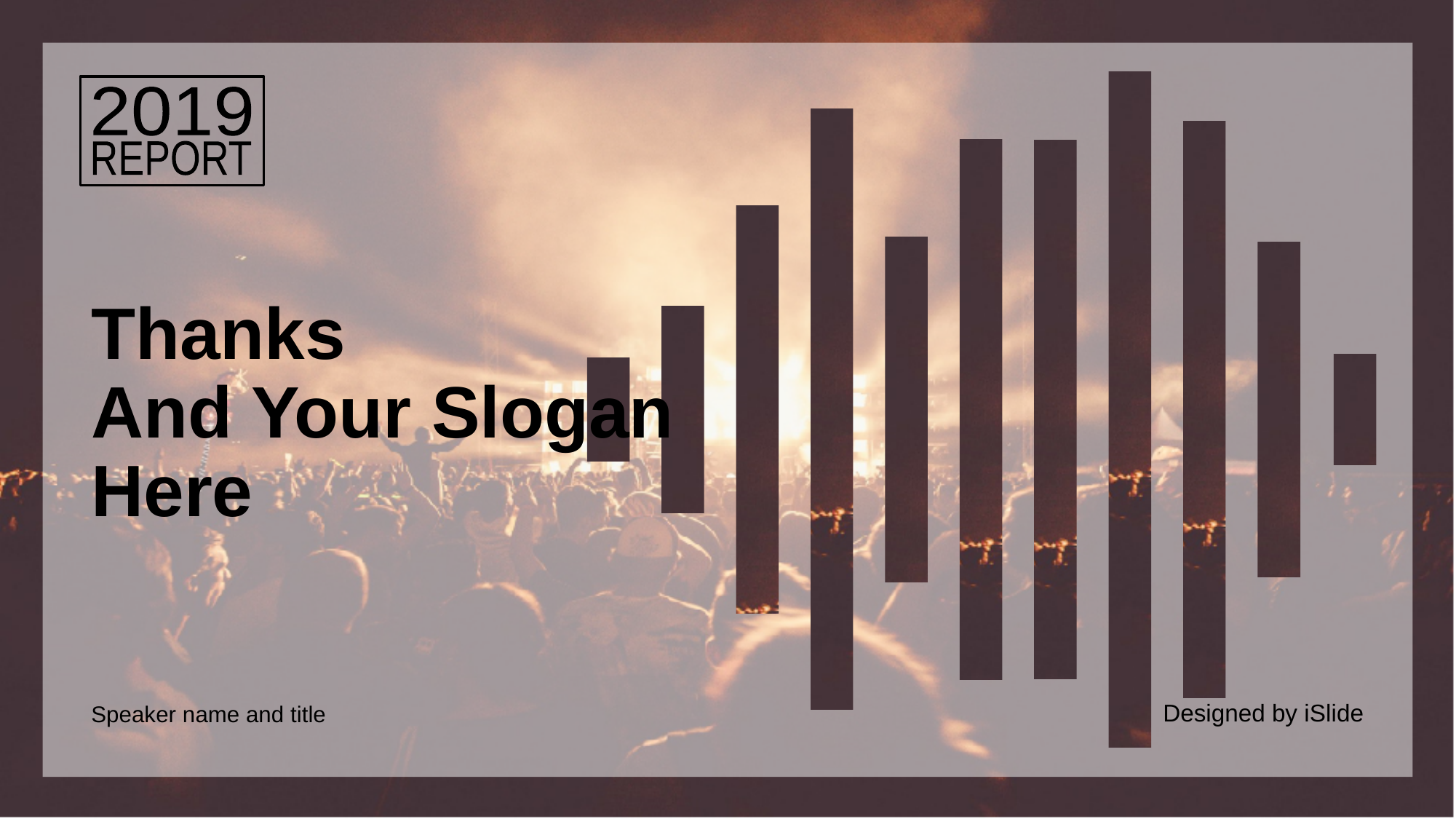

2019
REPORT
# Thanks And Your Slogan Here
Designed by iSlide
Speaker name and title